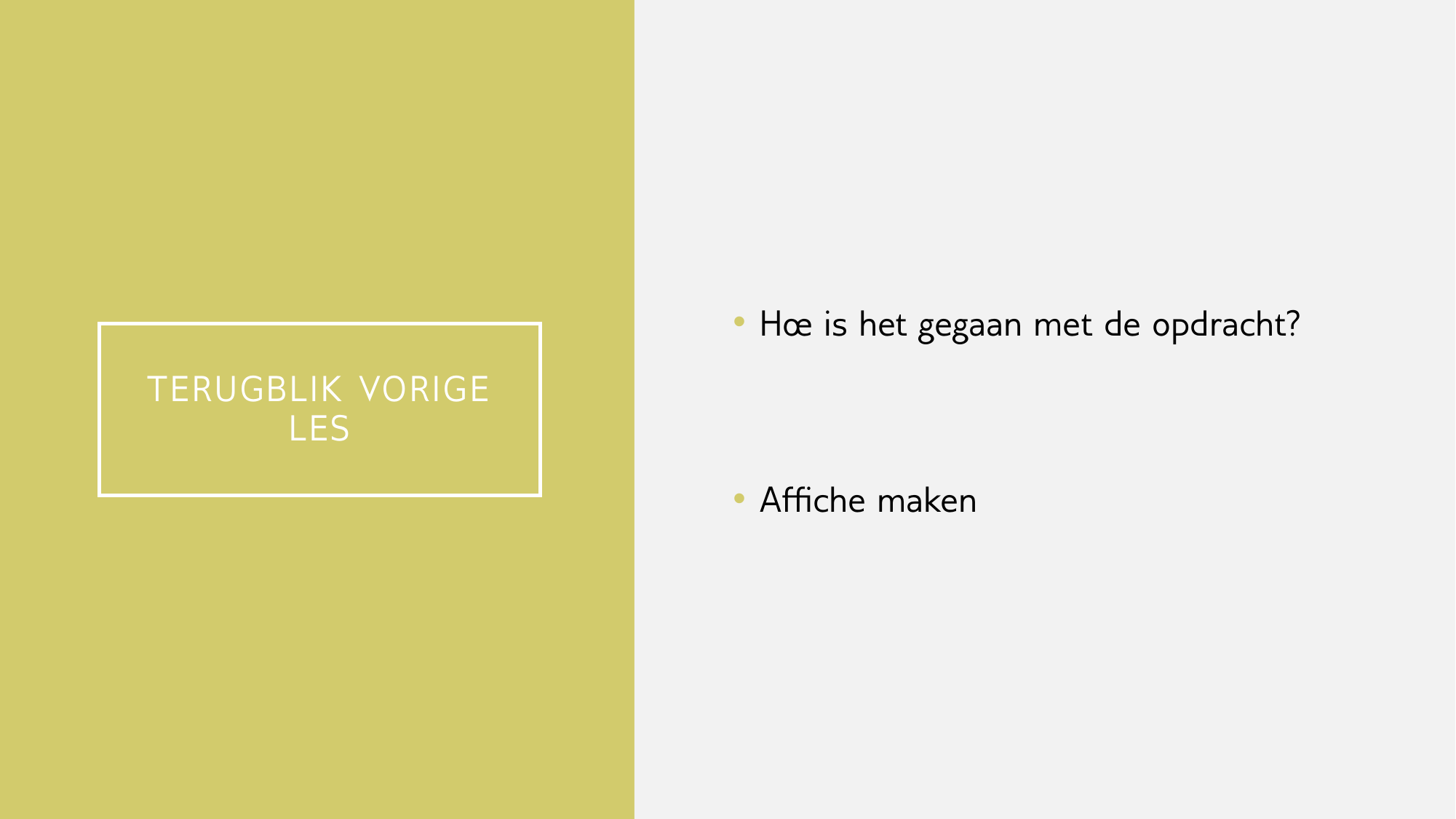

Hoe is het gegaan met de opdracht?

Affiche maken
# Terugblik vorige les